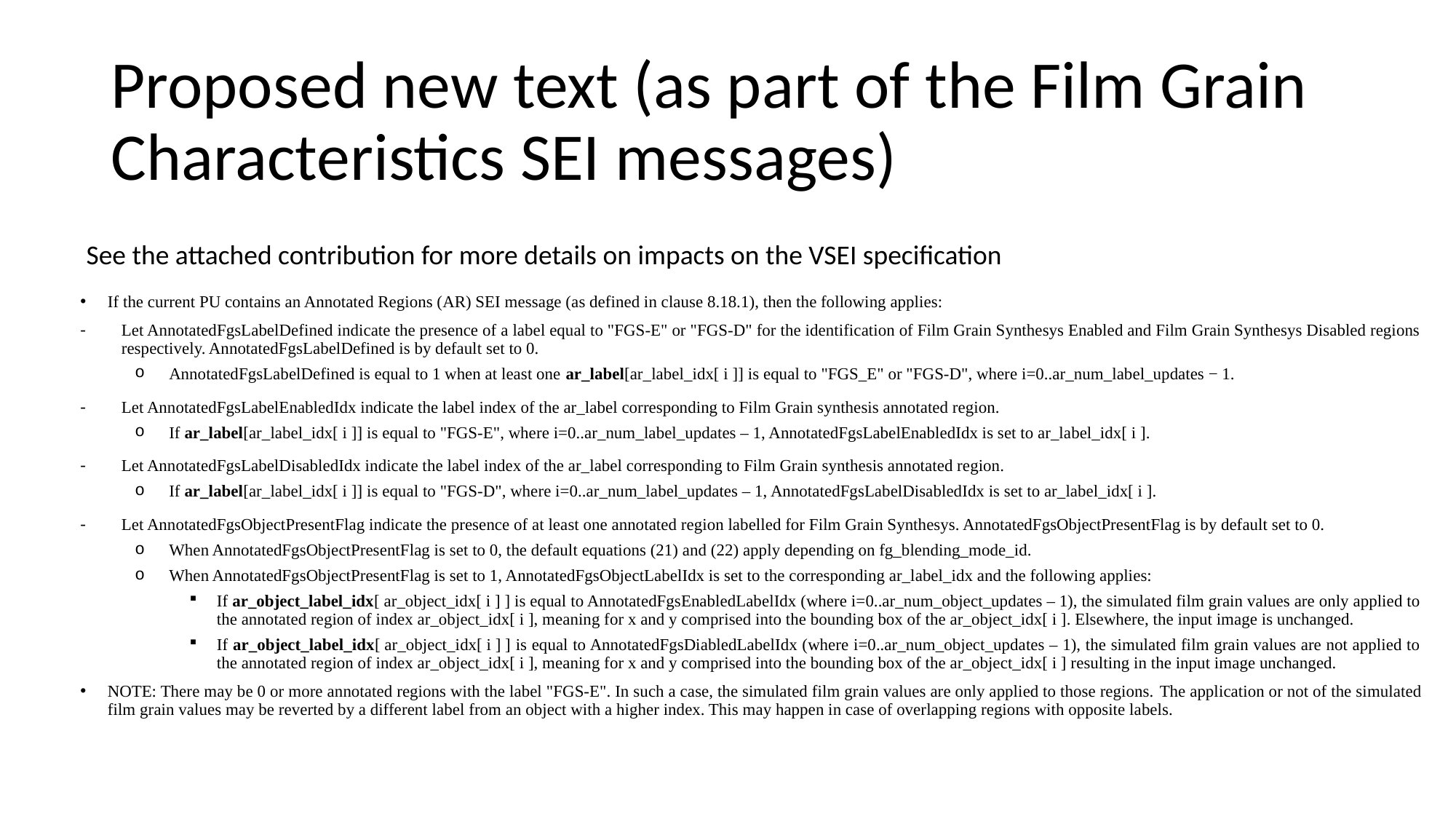

# Proposed new text (as part of the Film Grain Characteristics SEI messages)
See the attached contribution for more details on impacts on the VSEI specification
If the current PU contains an Annotated Regions (AR) SEI message (as defined in clause 8.18.1), then the following applies:
Let AnnotatedFgsLabelDefined indicate the presence of a label equal to "FGS-E" or "FGS-D" for the identification of Film Grain Synthesys Enabled and Film Grain Synthesys Disabled regions respectively. AnnotatedFgsLabelDefined is by default set to 0.
AnnotatedFgsLabelDefined is equal to 1 when at least one ar_label[ar_label_idx[ i ]] is equal to "FGS_E" or "FGS-D", where i=0..ar_num_label_updates − 1.
Let AnnotatedFgsLabelEnabledIdx indicate the label index of the ar_label corresponding to Film Grain synthesis annotated region.
If ar_label[ar_label_idx[ i ]] is equal to "FGS-E", where i=0..ar_num_label_updates – 1, AnnotatedFgsLabelEnabledIdx is set to ar_label_idx[ i ].
Let AnnotatedFgsLabelDisabledIdx indicate the label index of the ar_label corresponding to Film Grain synthesis annotated region.
If ar_label[ar_label_idx[ i ]] is equal to "FGS-D", where i=0..ar_num_label_updates – 1, AnnotatedFgsLabelDisabledIdx is set to ar_label_idx[ i ].
Let AnnotatedFgsObjectPresentFlag indicate the presence of at least one annotated region labelled for Film Grain Synthesys. AnnotatedFgsObjectPresentFlag is by default set to 0.
When AnnotatedFgsObjectPresentFlag is set to 0, the default equations (21) and (22) apply depending on fg_blending_mode_id.
When AnnotatedFgsObjectPresentFlag is set to 1, AnnotatedFgsObjectLabelIdx is set to the corresponding ar_label_idx and the following applies:
If ar_object_label_idx[ ar_object_idx[ i ] ] is equal to AnnotatedFgsEnabledLabelIdx (where i=0..ar_num_object_updates – 1), the simulated film grain values are only applied to the annotated region of index ar_object_idx[ i ], meaning for x and y comprised into the bounding box of the ar_object_idx[ i ]. Elsewhere, the input image is unchanged.
If ar_object_label_idx[ ar_object_idx[ i ] ] is equal to AnnotatedFgsDiabledLabelIdx (where i=0..ar_num_object_updates – 1), the simulated film grain values are not applied to the annotated region of index ar_object_idx[ i ], meaning for x and y comprised into the bounding box of the ar_object_idx[ i ] resulting in the input image unchanged.
NOTE: There may be 0 or more annotated regions with the label "FGS-E". In such a case, the simulated film grain values are only applied to those regions. The application or not of the simulated film grain values may be reverted by a different label from an object with a higher index. This may happen in case of overlapping regions with opposite labels.